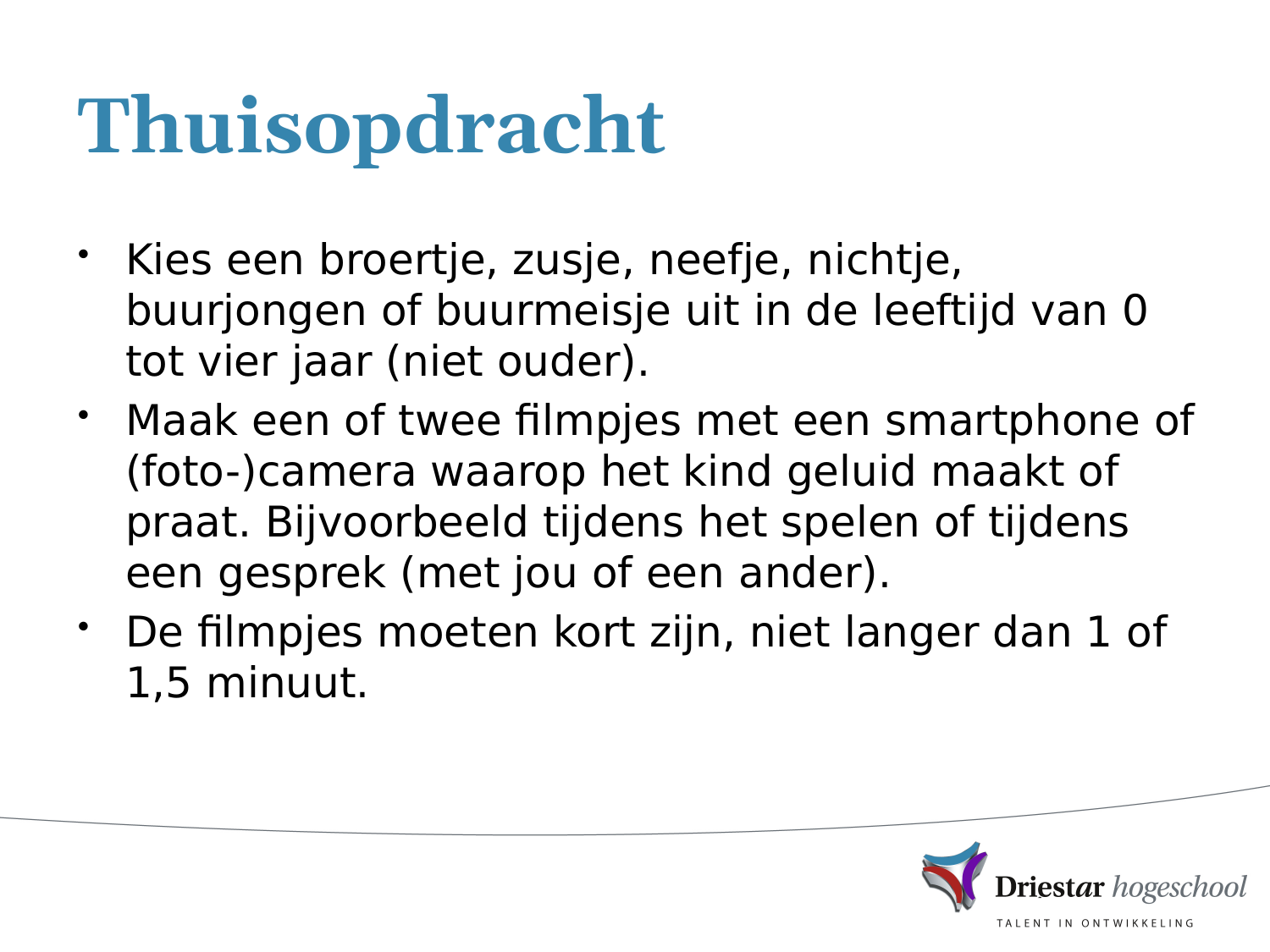

# Thuisopdracht
Kies een broertje, zusje, neefje, nichtje, buurjongen of buurmeisje uit in de leeftijd van 0 tot vier jaar (niet ouder).
Maak een of twee filmpjes met een smartphone of (foto-)camera waarop het kind geluid maakt of praat. Bijvoorbeeld tijdens het spelen of tijdens een gesprek (met jou of een ander).
De filmpjes moeten kort zijn, niet langer dan 1 of 1,5 minuut.